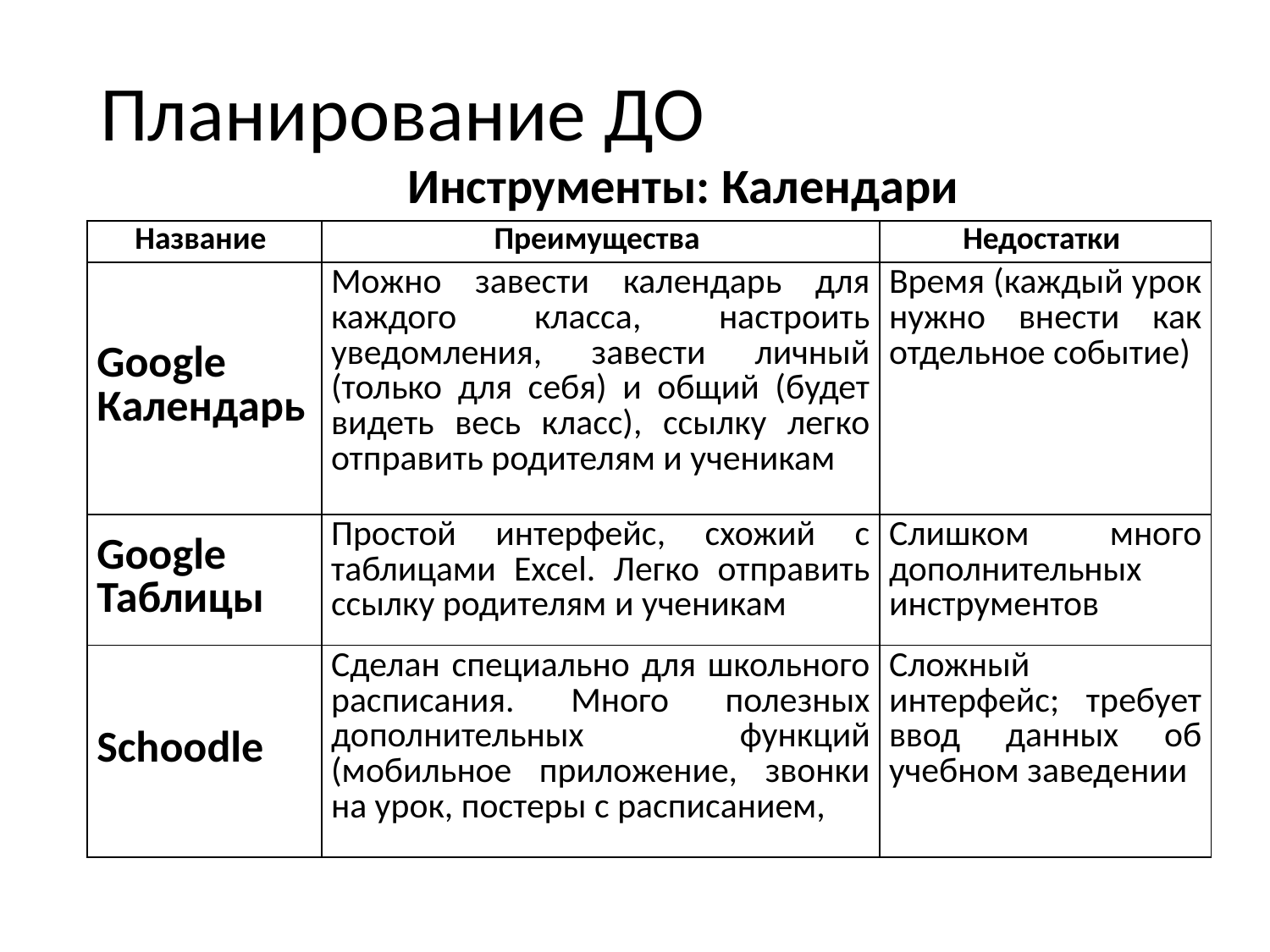

# Планирование ДО
Инструменты: Календари
| Название | Преимущества | Недостатки |
| --- | --- | --- |
| Google Календарь | Можно завести календарь для каждого класса, настроить уведомления, завести личный (только для себя) и общий (будет видеть весь класс), ссылку легко отправить родителям и ученикам | Время (каждый урок нужно внести как отдельное событие) |
| Google Таблицы | Простой интерфейс, схожий с таблицами Excel. Легко отправить ссылку родителям и ученикам | Слишком много дополнительных инструментов |
| Schoodle | Сделан специально для школьного расписания. Много полезных дополнительных функций (мобильное приложение, звонки на урок, постеры с расписанием, | Сложный интерфейс; требует ввод данных об учебном заведении |